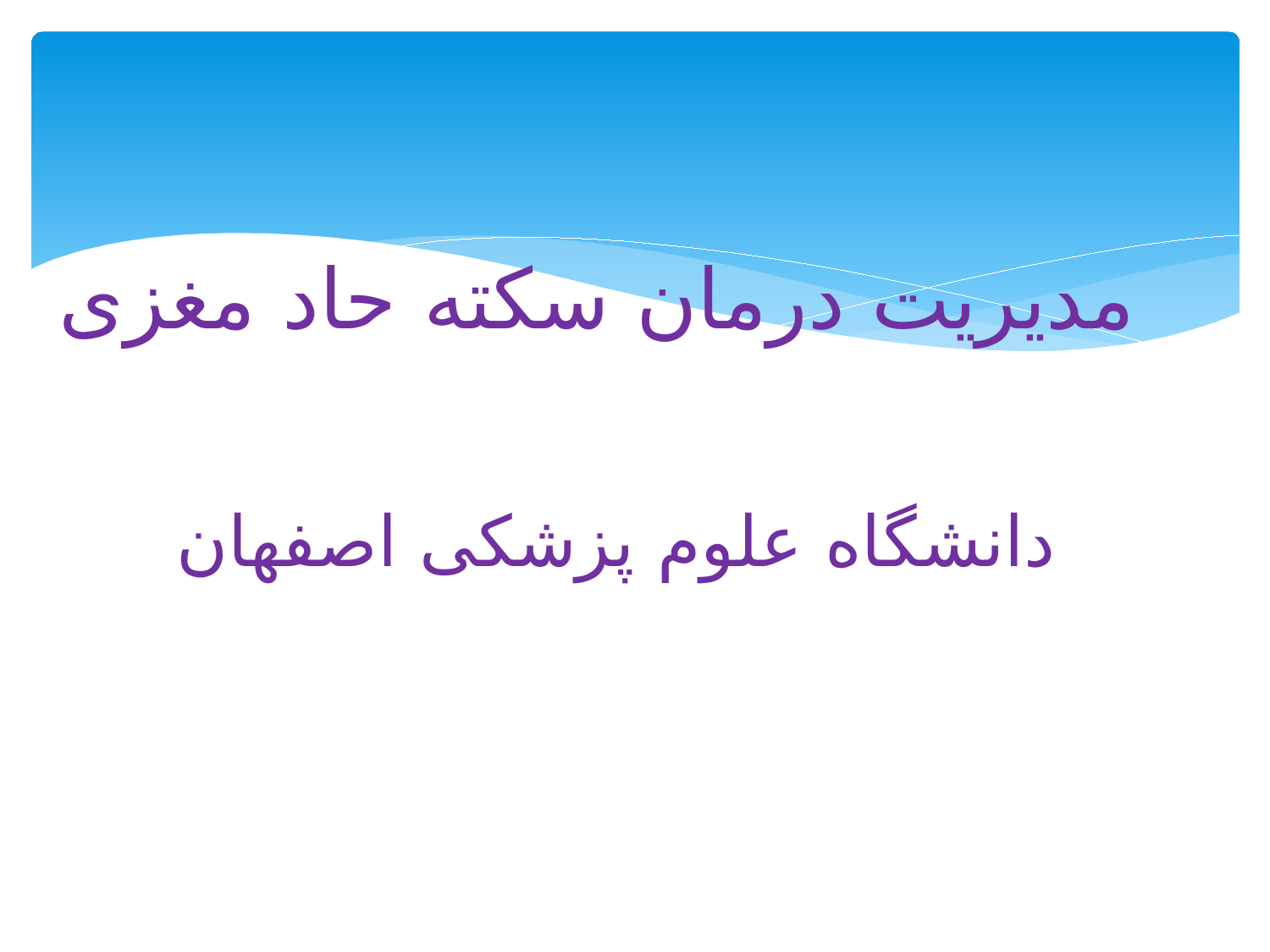

# مدیریت درمان سکته حاد مغزی
دانشگاه علوم پزشکی اصفهان